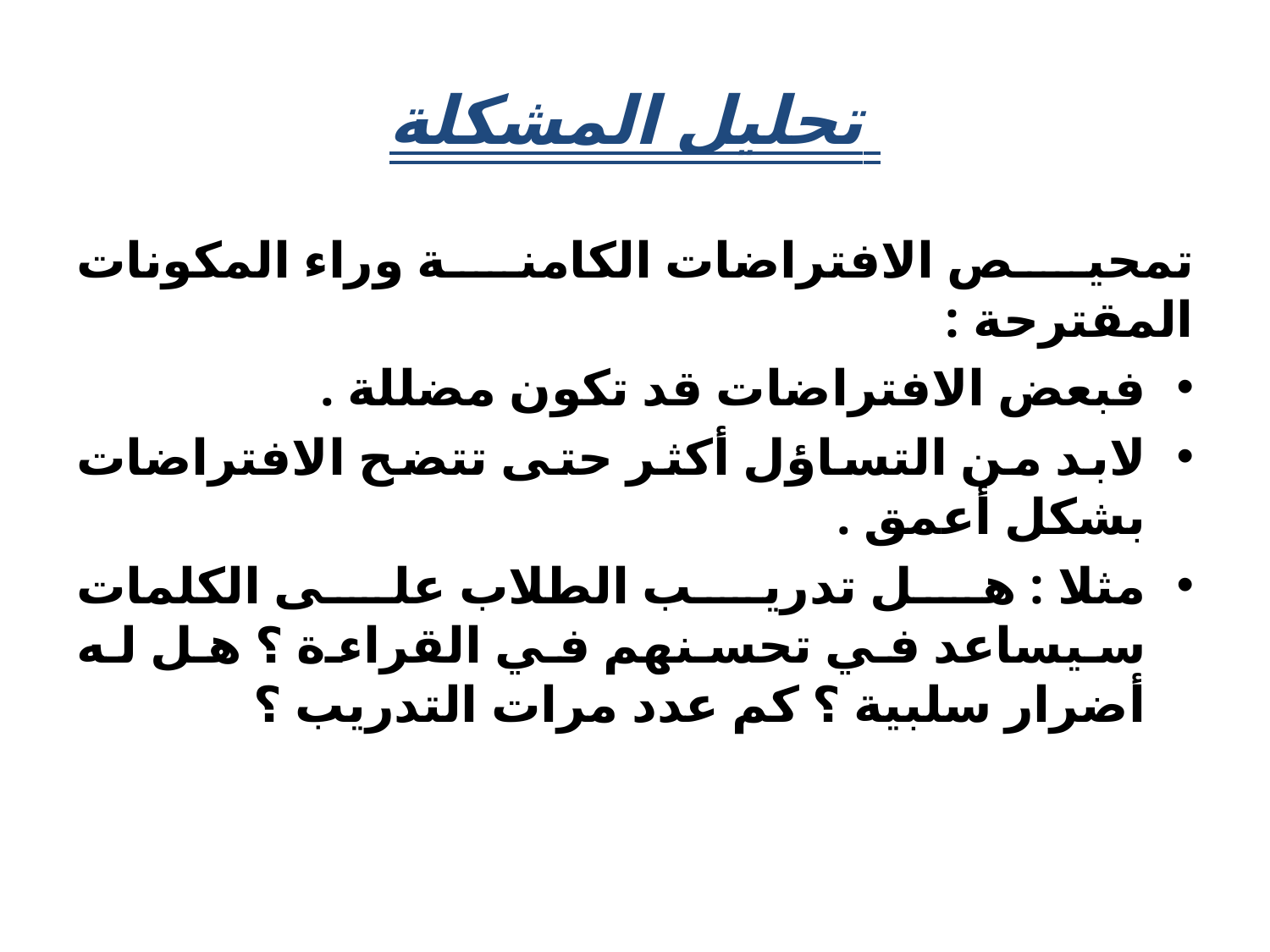

# تحليل المشكلة
تمحيص الافتراضات الكامنة وراء المكونات المقترحة :
فبعض الافتراضات قد تكون مضللة .
لابد من التساؤل أكثر حتى تتضح الافتراضات بشكل أعمق .
مثلا : هل تدريب الطلاب على الكلمات سيساعد في تحسنهم في القراءة ؟ هل له أضرار سلبية ؟ كم عدد مرات التدريب ؟